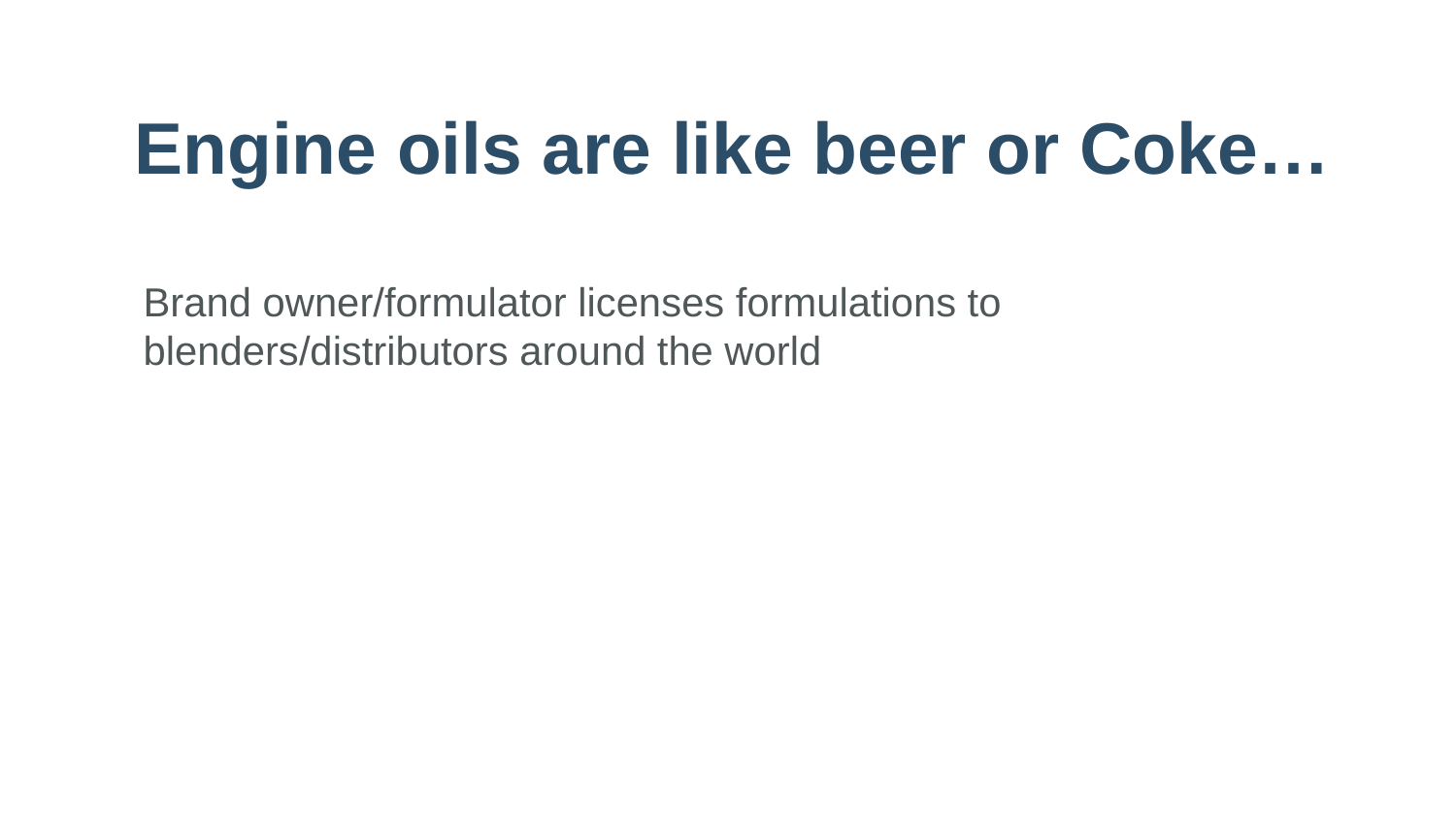

# Engine oils are like beer or Coke…
Brand owner/formulator licenses formulations to blenders/distributors around the world